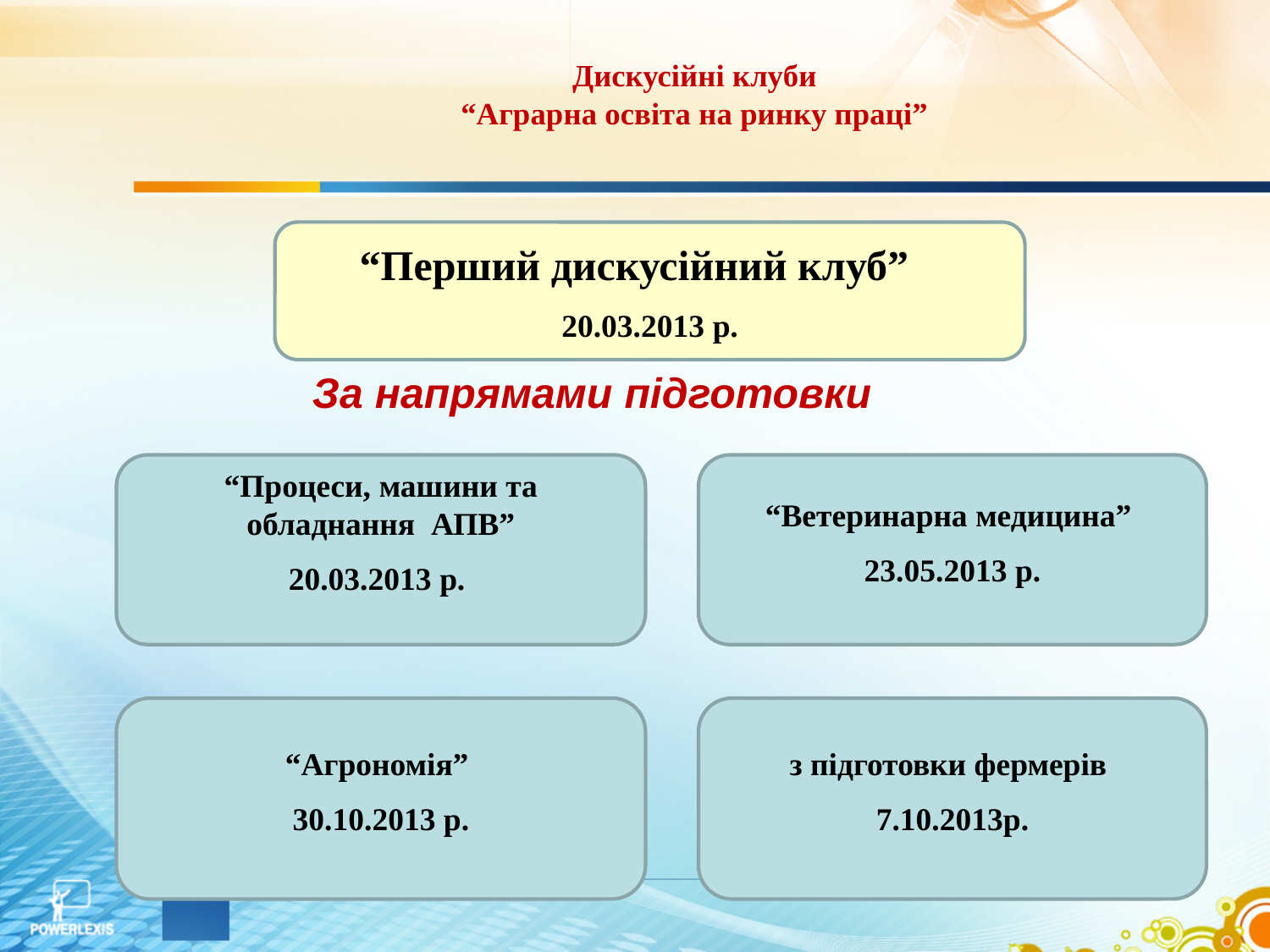

# Дискусійні клуби “Аграрна освіта на ринку праці”
“Перший дискусійний клуб”

20.03.2013 р.
За напрямами підготовки
“Процеси, машини та обладнання  АПВ”

20.03.2013 р.

“Ветеринарна медицина”

23.05.2013 р.

“Агрономія”

30.10.2013 р.

з підготовки фермерів

7.10.2013р.